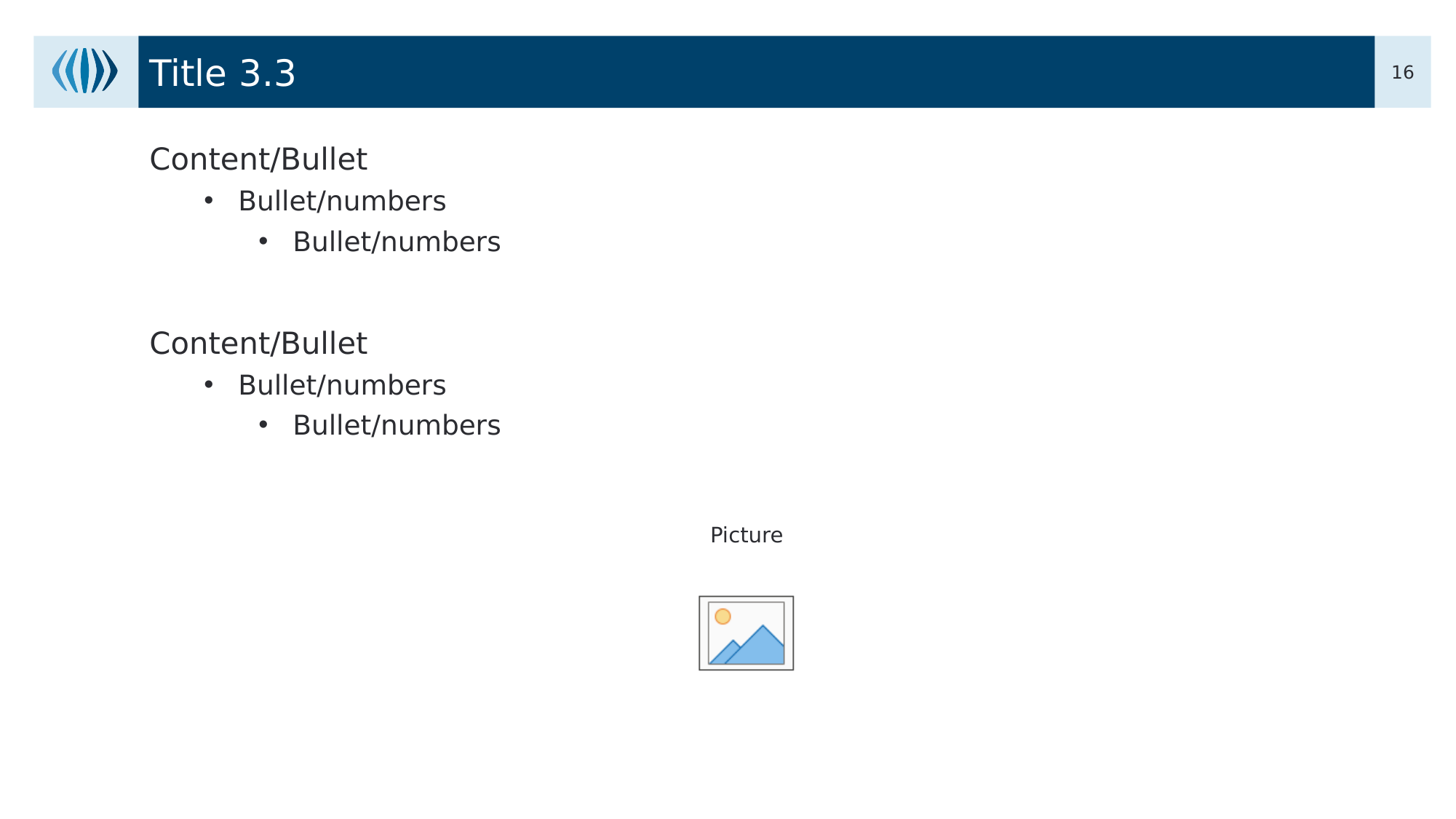

# Title 3.3
Content/Bullet
Bullet/numbers
Bullet/numbers

Content/Bullet
Bullet/numbers
Bullet/numbers

Picture